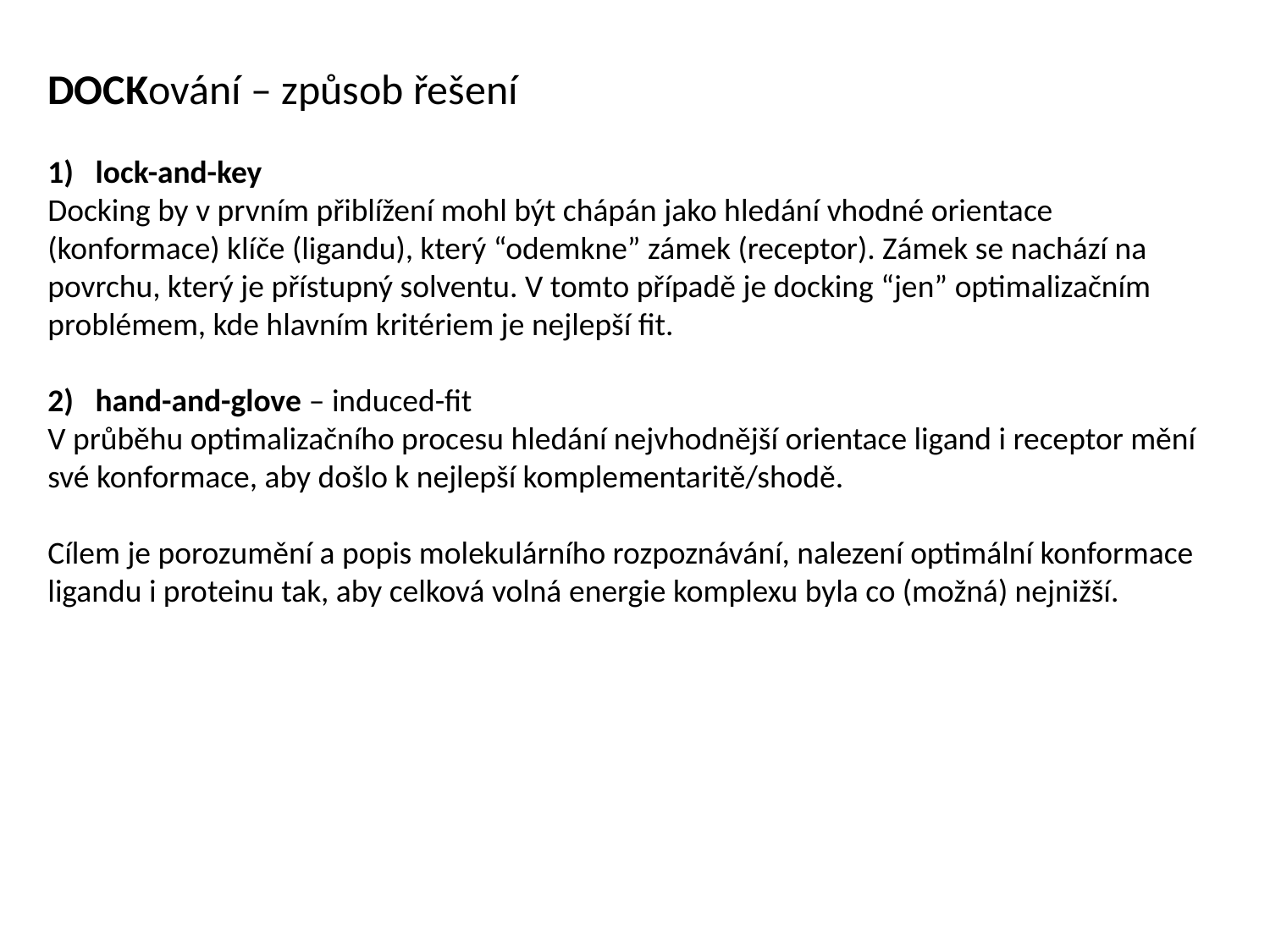

DOCKování – způsob řešení

lock-and-key
Docking by v prvním přiblížení mohl být chápán jako hledání vhodné orientace (konformace) klíče (ligandu), který “odemkne” zámek (receptor). Zámek se nachází na povrchu, který je přístupný solventu. V tomto případě je docking “jen” optimalizačním problémem, kde hlavním kritériem je nejlepší fit.

hand-and-glove – induced-fit
V průběhu optimalizačního procesu hledání nejvhodnější orientace ligand i receptor mění své konformace, aby došlo k nejlepší komplementaritě/shodě.

Cílem je porozumění a popis molekulárního rozpoznávání, nalezení optimální konformace ligandu i proteinu tak, aby celková volná energie komplexu byla co (možná) nejnižší.